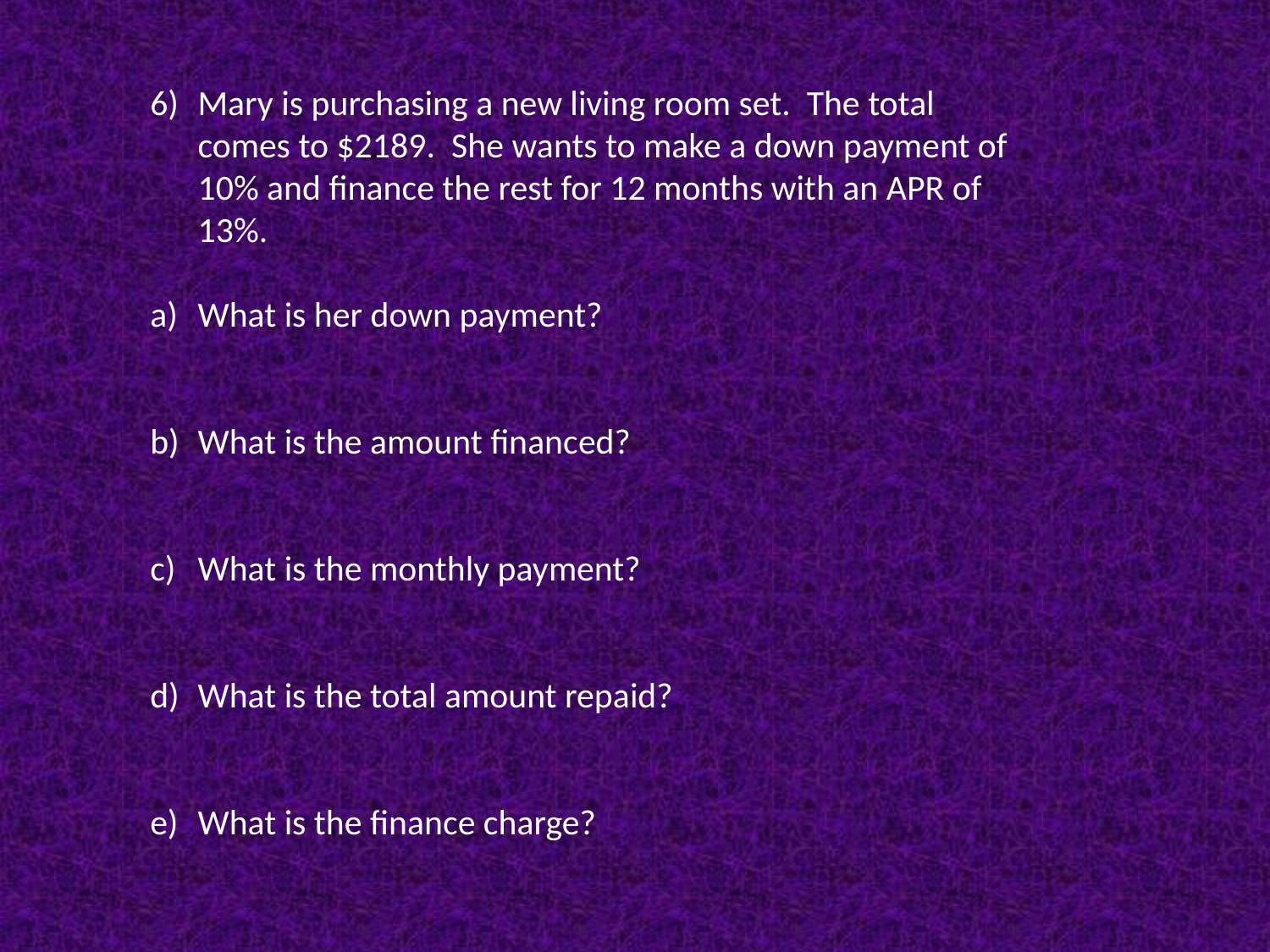

Mary is purchasing a new living room set.  The total comes to $2189.  She wants to make a down payment of 10% and finance the rest for 12 months with an APR of 13%.

What is her down payment?

What is the amount financed?

What is the monthly payment?

What is the total amount repaid?

What is the finance charge?